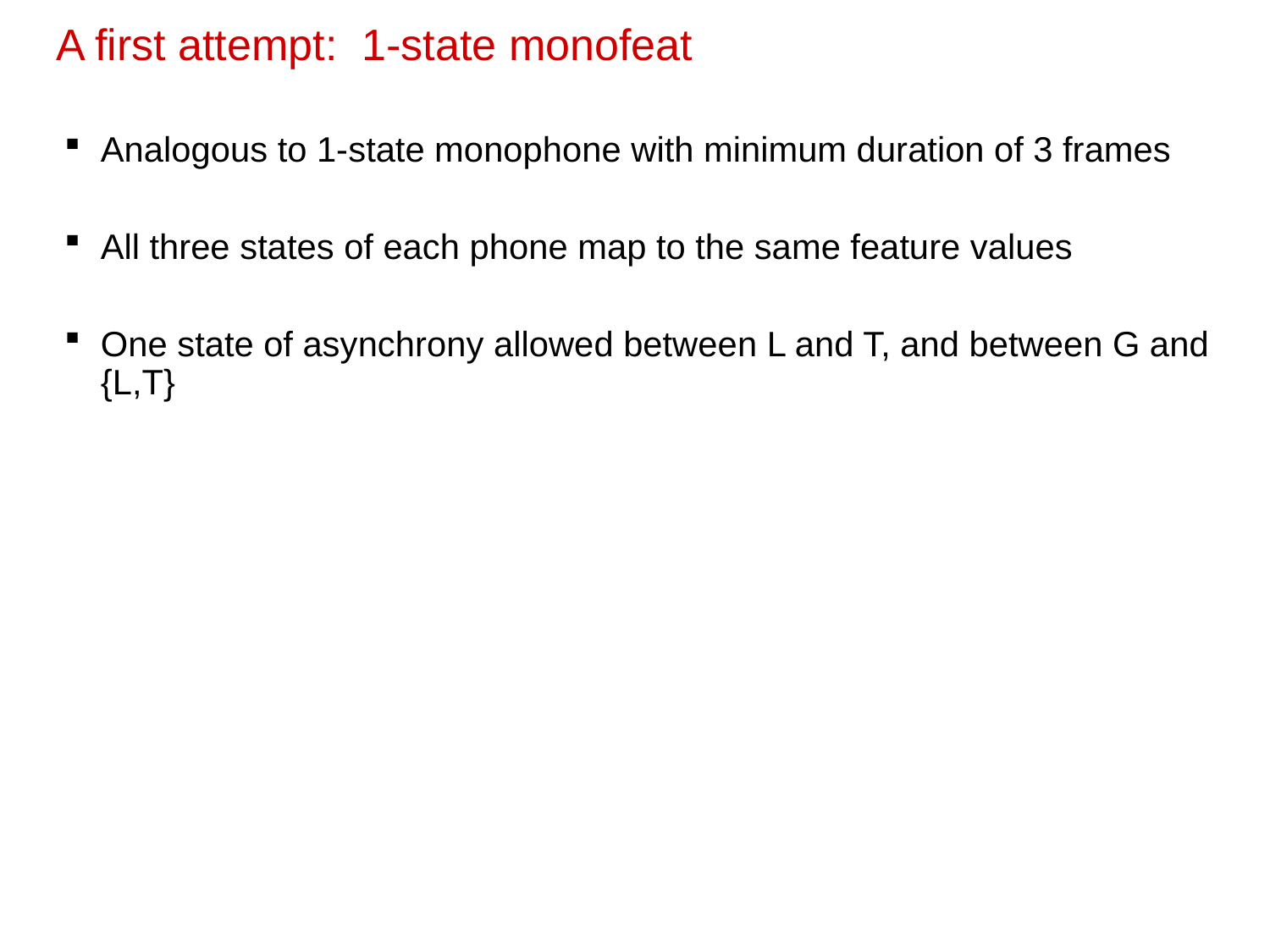

# A first attempt:  1-state monofeat
Analogous to 1-state monophone with minimum duration of 3 frames

All three states of each phone map to the same feature values

One state of asynchrony allowed between L and T, and between G and {L,T}